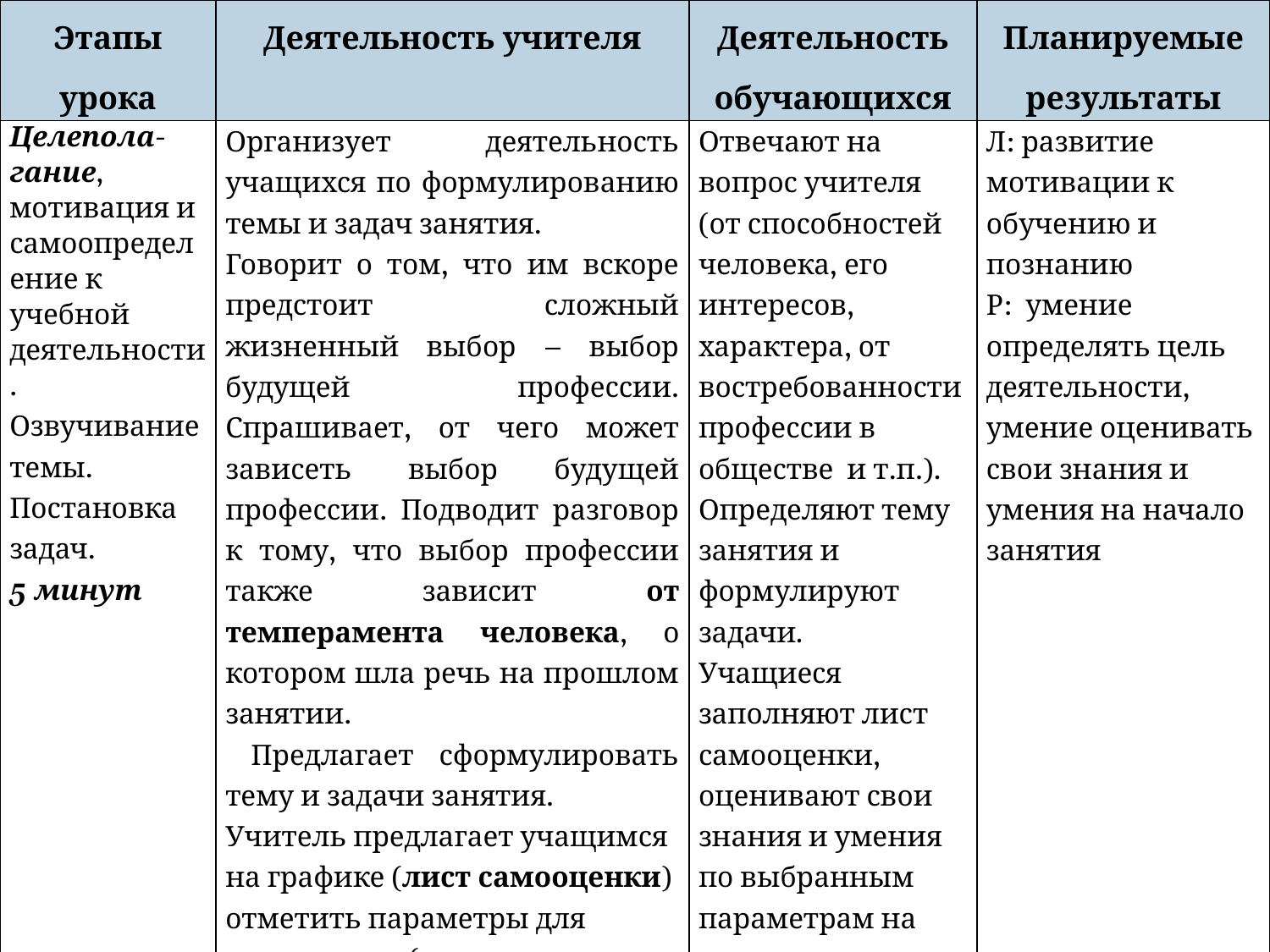

| Этапы урока | Деятельность учителя | Деятельность обучающихся | Планируемые результаты |
| --- | --- | --- | --- |
| Целепола-гание, мотивация и самоопределение к учебной деятельности. Озвучивание темы. Постановка задач. 5 минут | Организует деятельность учащихся по формулированию темы и задач занятия. Говорит о том, что им вскоре предстоит сложный жизненный выбор – выбор будущей профессии. Спрашивает, от чего может зависеть выбор будущей профессии. Подводит разговор к тому, что выбор профессии также зависит от темперамента человека, о котором шла речь на прошлом занятии. Предлагает сформулировать тему и задачи занятия. Учитель предлагает учащимся на графике (лист самооценки) отметить параметры для оценивания (исходя из задач занятия) и оценить свои знания и умения на начало занятия. | Отвечают на вопрос учителя (от способностей человека, его интересов, характера, от востребованности профессии в обществе и т.п.). Определяют тему занятия и формулируют задачи. Учащиеся заполняют лист самооценки, оценивают свои знания и умения по выбранным параметрам на начало занятия. | Л: развитие мотивации к обучению и познанию Р: умение определять цель деятельности, умение оценивать свои знания и умения на начало занятия |